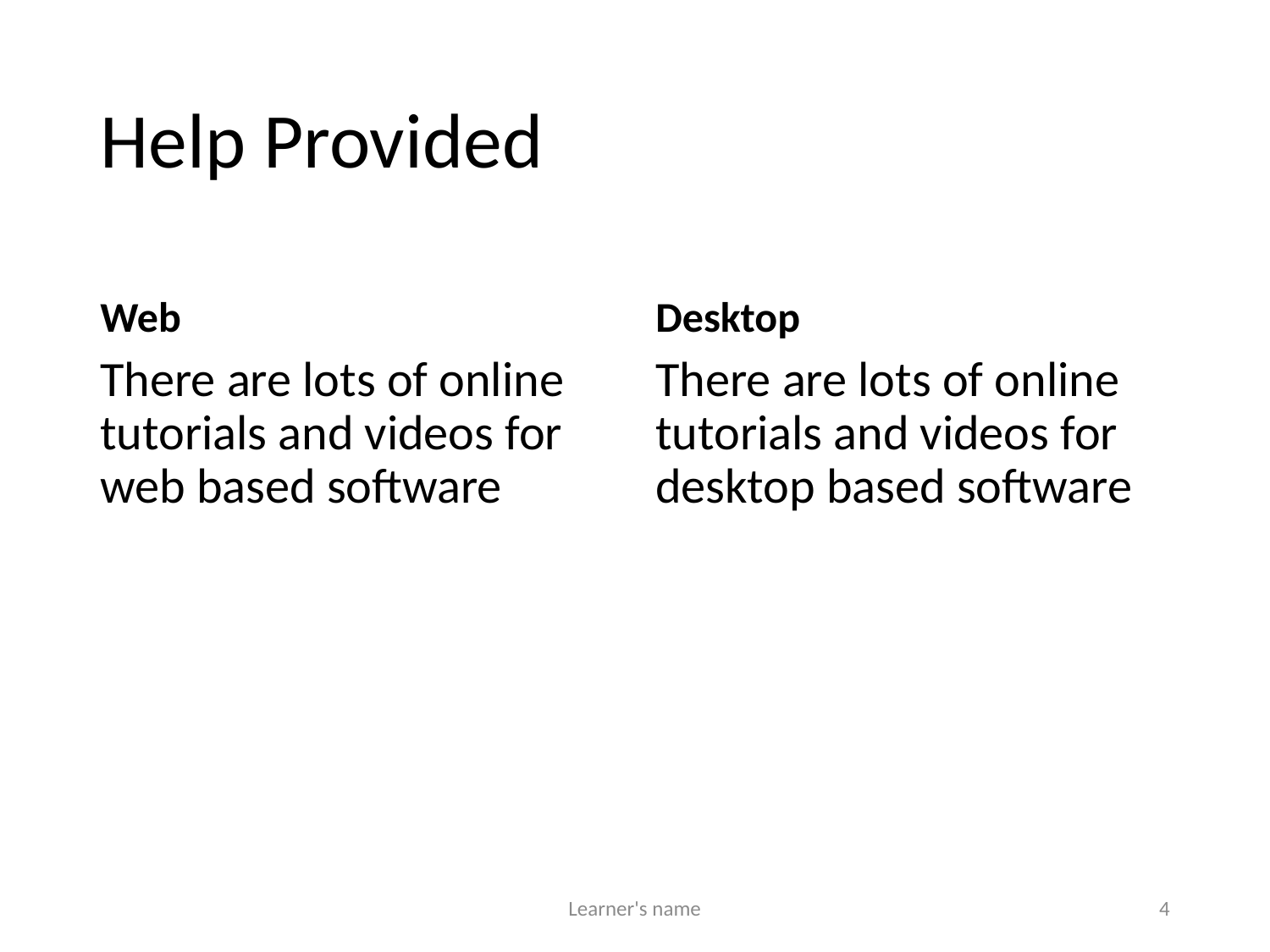

# Help Provided
Web
Desktop
There are lots of online tutorials and videos for web based software
There are lots of online tutorials and videos for desktop based software
Learner's name
4